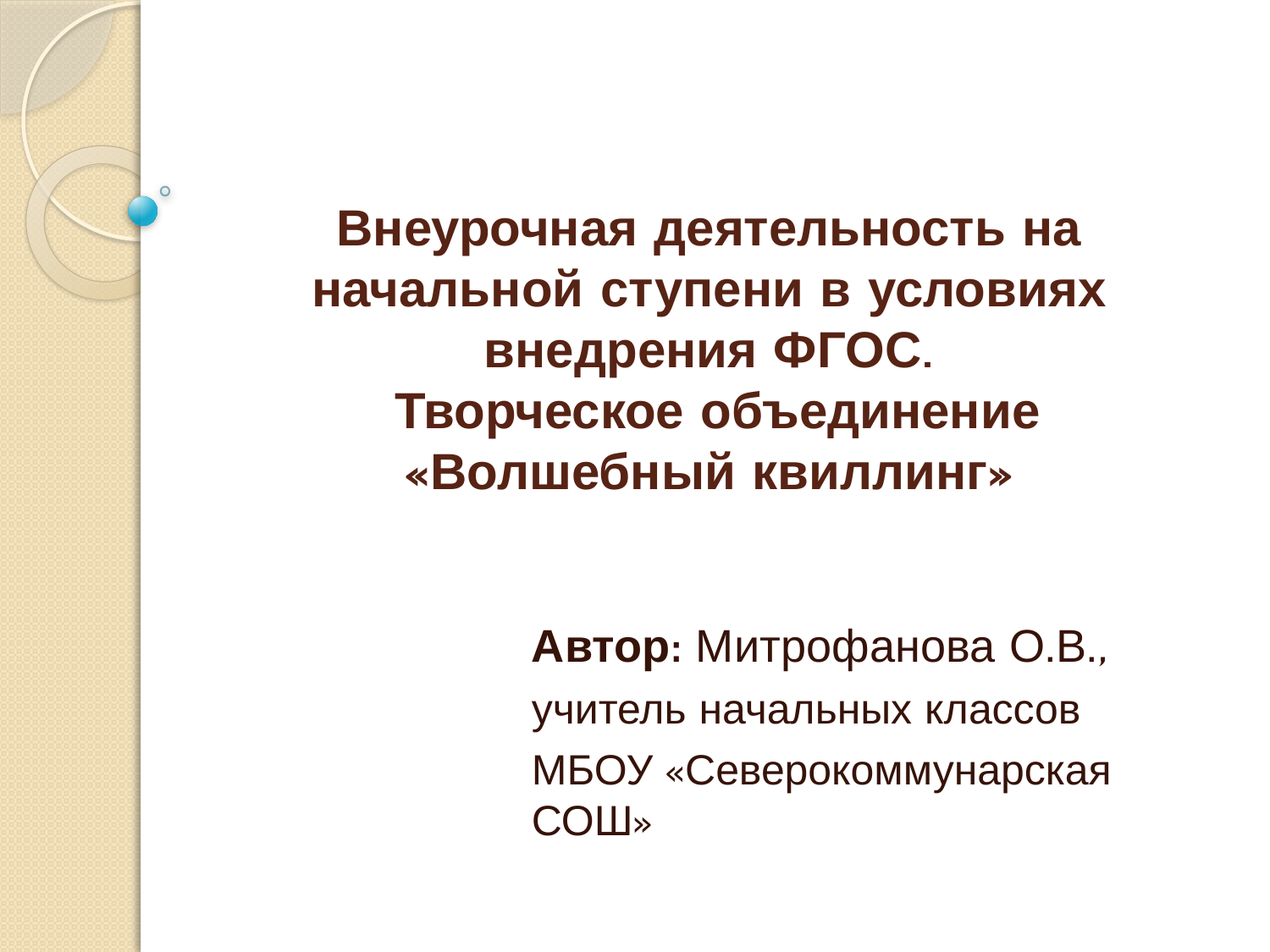

# Внеурочная деятельность на начальной ступени в условиях внедрения ФГОС. Творческое объединение «Волшебный квиллинг»
Автор: Митрофанова О.В.,
учитель начальных классов
МБОУ «Северокоммунарская СОШ»